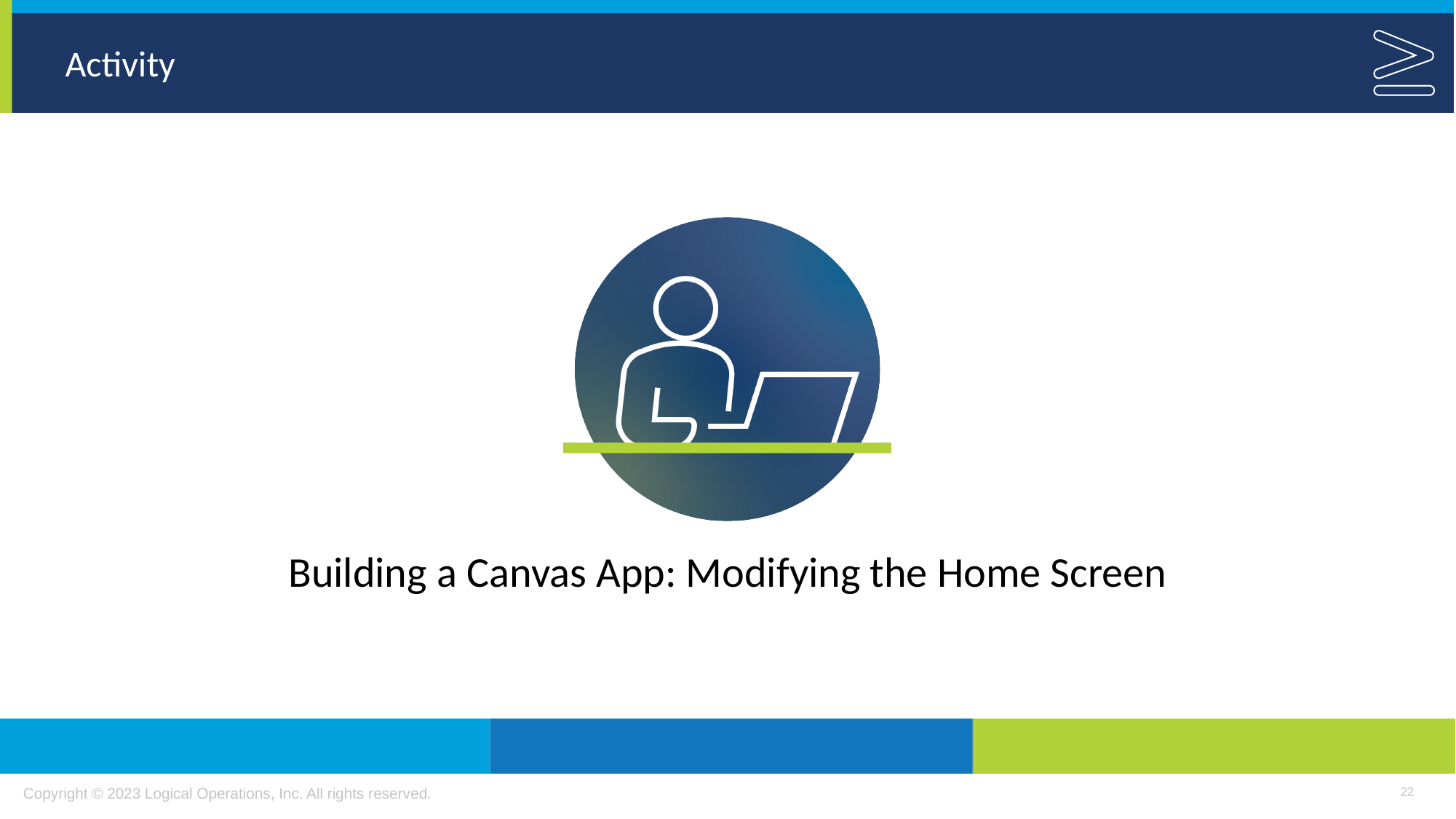

Building a Canvas App: Modifying the Home Screen
22